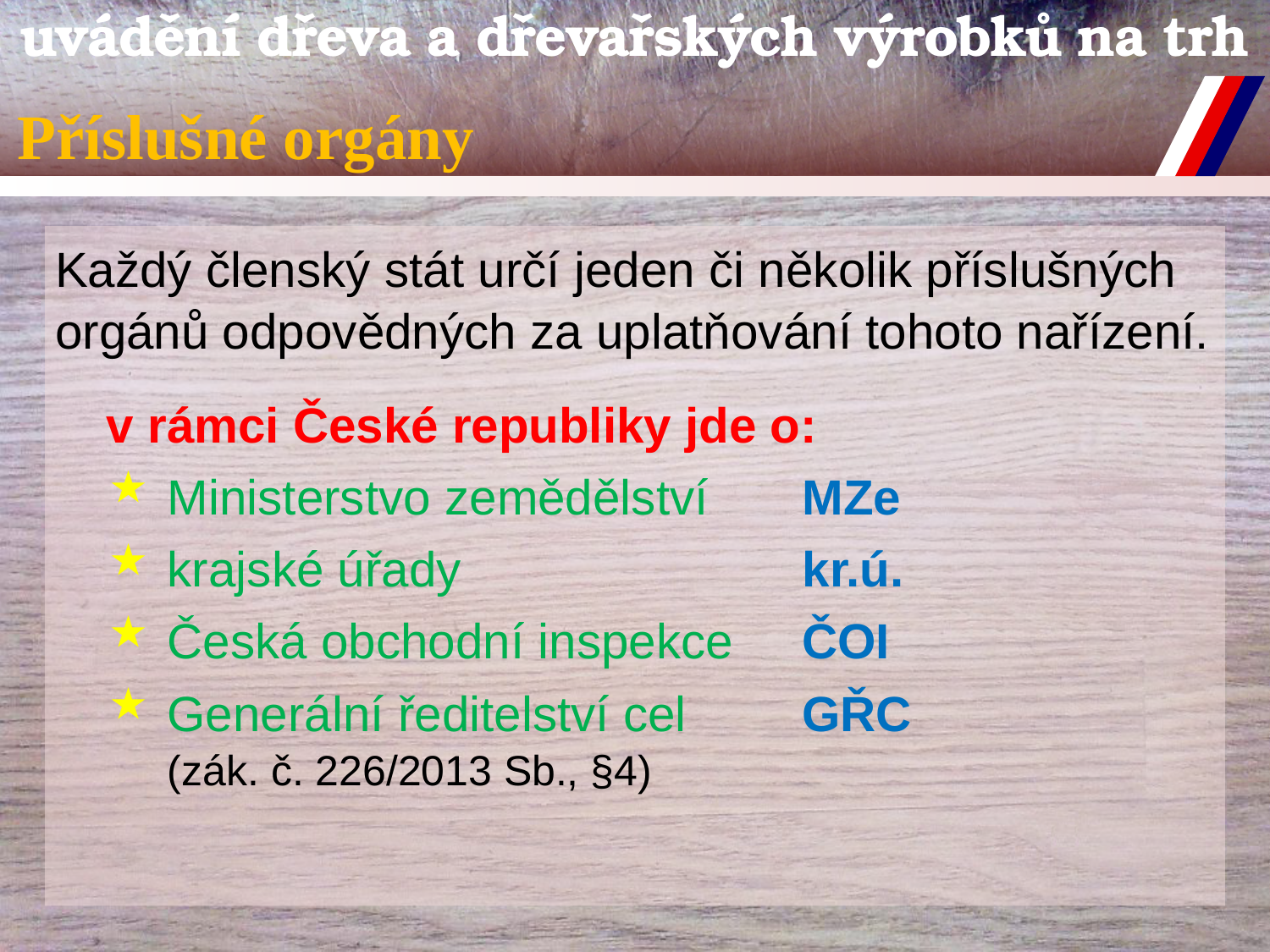

# Příslušné orgány

Každý členský stát určí jeden či několik příslušných orgánů odpovědných za uplatňování tohoto nařízení.
v rámci České republiky jde o:
Ministerstvo zemědělství 	MZe
krajské úřady 			kr.ú.
Česká obchodní inspekce 	ČOI
Generální ředitelství cel 	GŘC
(zák. č. 226/2013 Sb., §4)